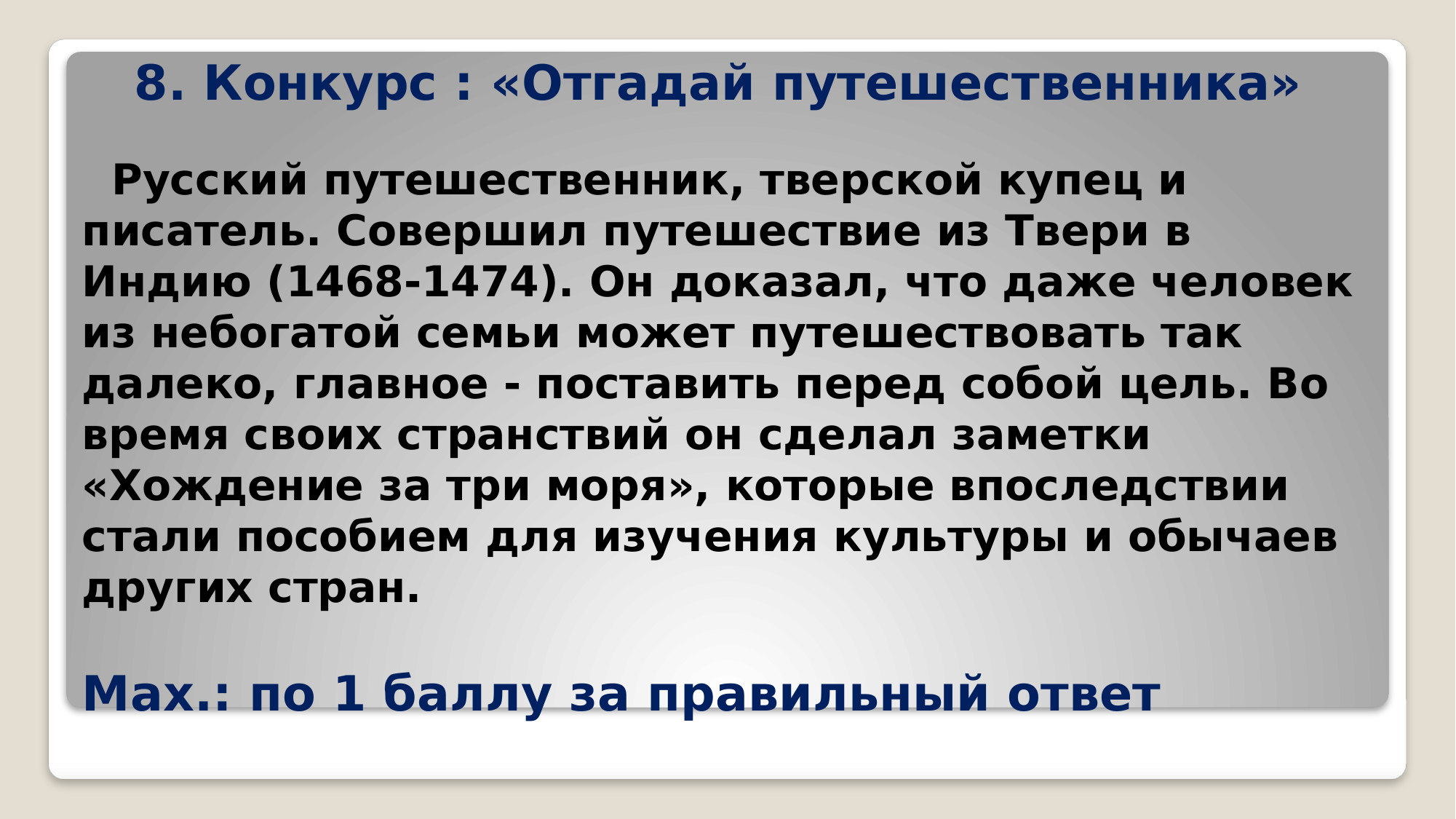

#
 8. Конкурс : «Отгадай путешественника»
  Русский путешественник, тверской купец и писатель. Совершил путешествие из Твери в Индию (1468-1474). Он доказал, что даже человек из небогатой семьи может путешествовать так далеко, главное - поставить перед собой цель. Во время своих странствий он сделал заметки «Хождение за три моря», которые впоследствии стали пособием для изучения культуры и обычаев других стран.

Мах.: по 1 баллу за правильный ответ